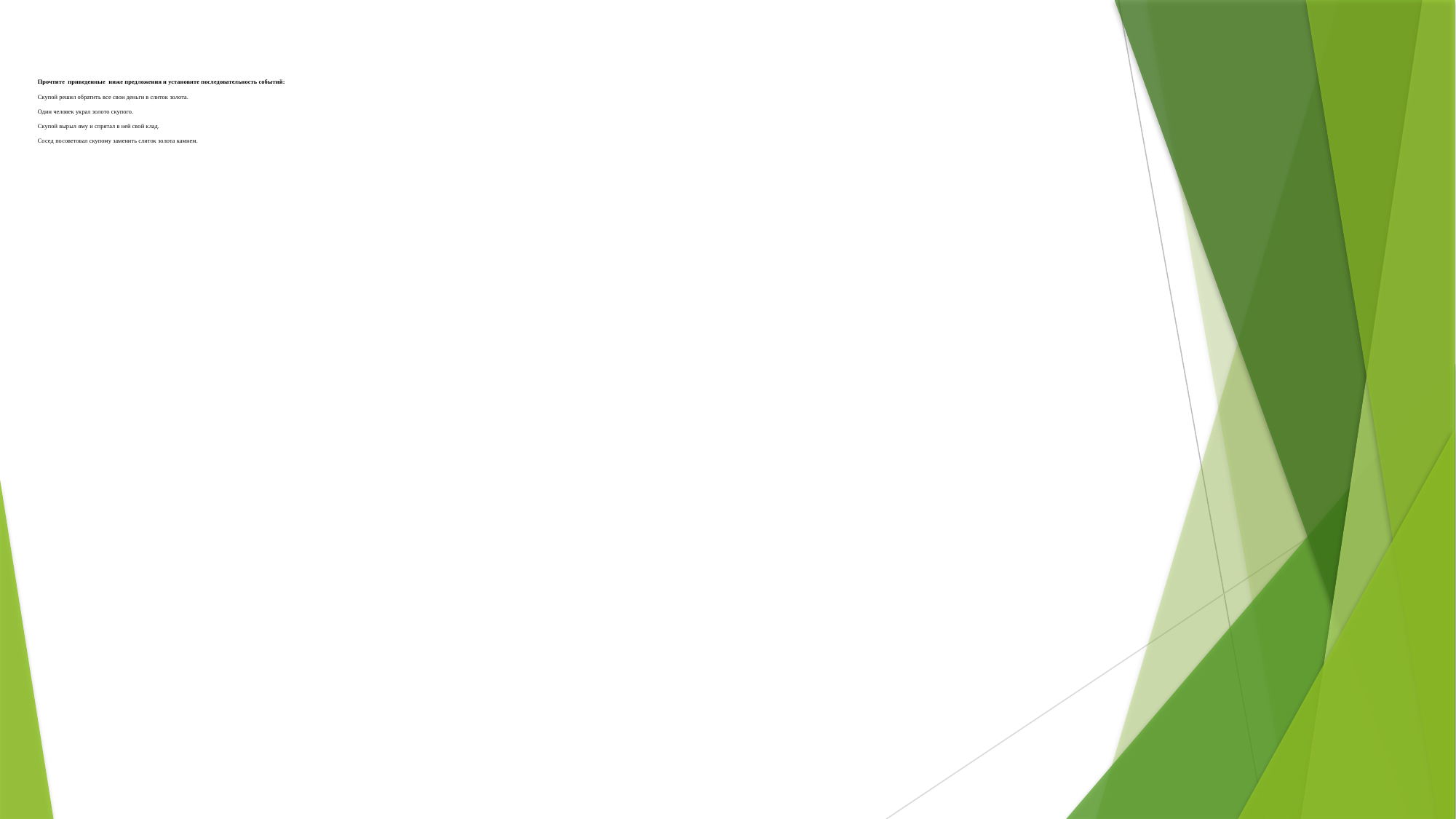

# Прочтите  приведенные  ниже предложения и установите последовательность событий: Скупой решил обратить все свои деньги в слиток золота. Один человек украл золото скупого. Скупой вырыл яму и спрятал в ней свой клад. Сосед посоветовал скупому заменить слиток золота камнем.